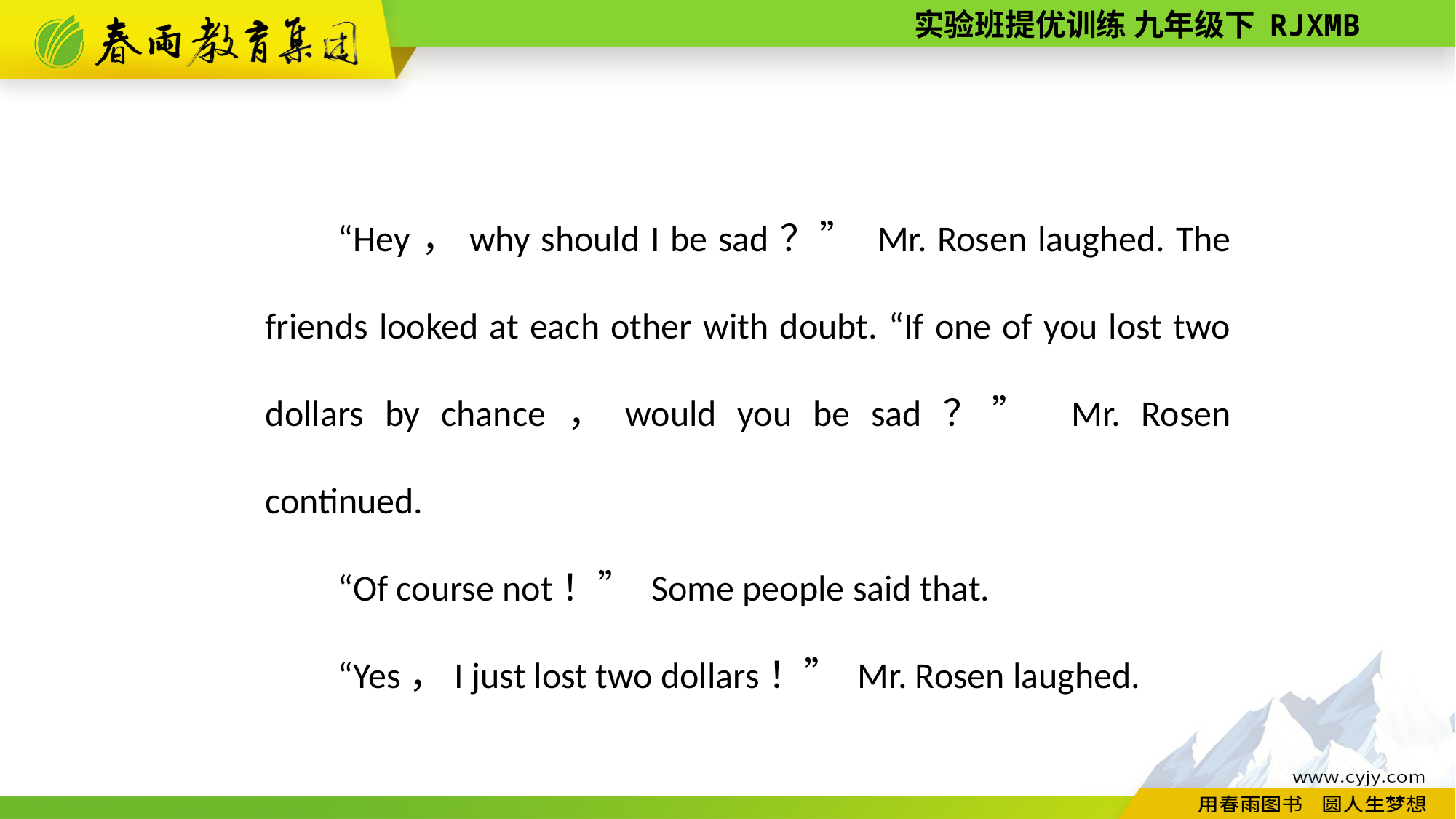

“Hey，why should I be sad？” Mr. Rosen laughed. The friends looked at each other with doubt. “If one of you lost two dollars by chance，would you be sad？” Mr. Rosen continued.
“Of course not！” Some people said that.
“Yes，I just lost two dollars！” Mr. Rosen laughed.